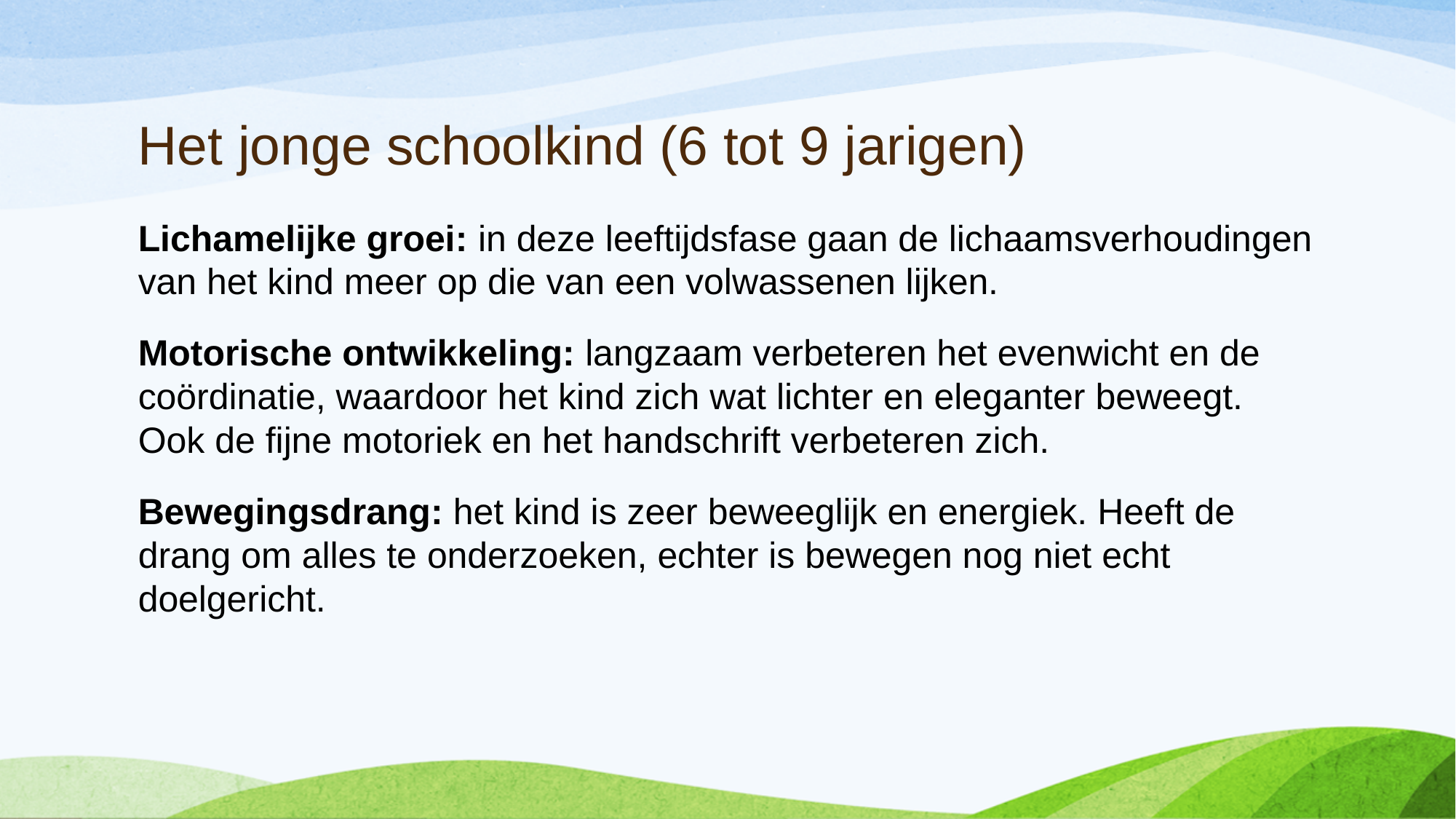

# Het jonge schoolkind (6 tot 9 jarigen)
Lichamelijke groei: in deze leeftijdsfase gaan de lichaamsverhoudingen van het kind meer op die van een volwassenen lijken.
Motorische ontwikkeling: langzaam verbeteren het evenwicht en de coördinatie, waardoor het kind zich wat lichter en eleganter beweegt. Ook de fijne motoriek en het handschrift verbeteren zich.
Bewegingsdrang: het kind is zeer beweeglijk en energiek. Heeft de drang om alles te onderzoeken, echter is bewegen nog niet echt doelgericht.